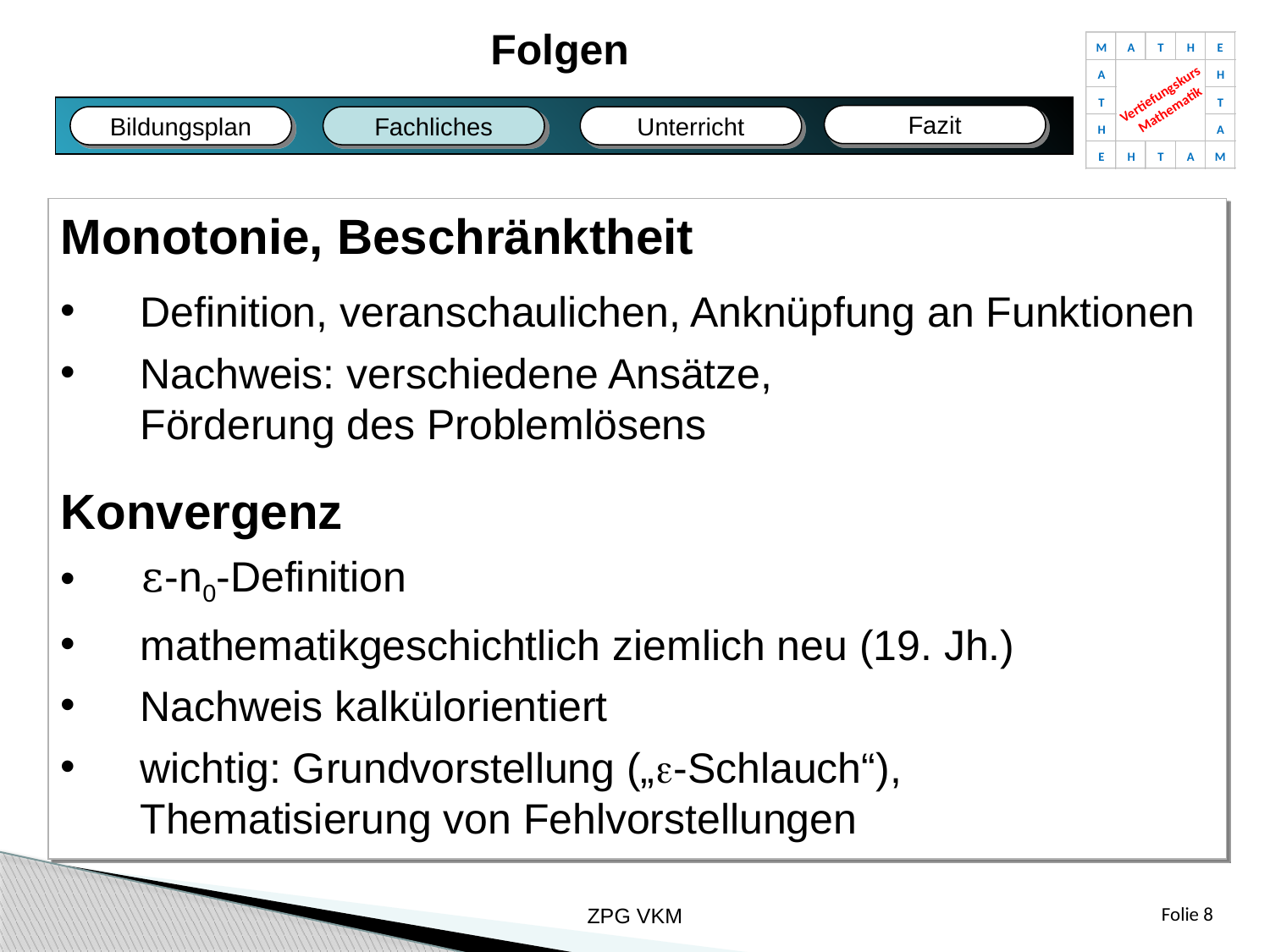

Folgen

M
A
T
H
E

A
H
Vertiefungskurs
Mathematik

T
T

H
A

E
H
T
A
M

Fazit
Fachliches
Bildungsplan
Unterricht
Fazit
Bildungsplan
Fachliches
Unterricht
Monotonie, Beschränktheit
Definition, veranschaulichen, Anknüpfung an Funktionen
Nachweis: verschiedene Ansätze,
Förderung des Problemlösens
Konvergenz
ε-n0-Definition
mathematikgeschichtlich ziemlich neu (19. Jh.)
Nachweis kalkülorientiert
wichtig: Grundvorstellung („ε-Schlauch“),
Thematisierung von Fehlvorstellungen

ZPG VKM
Folie 8